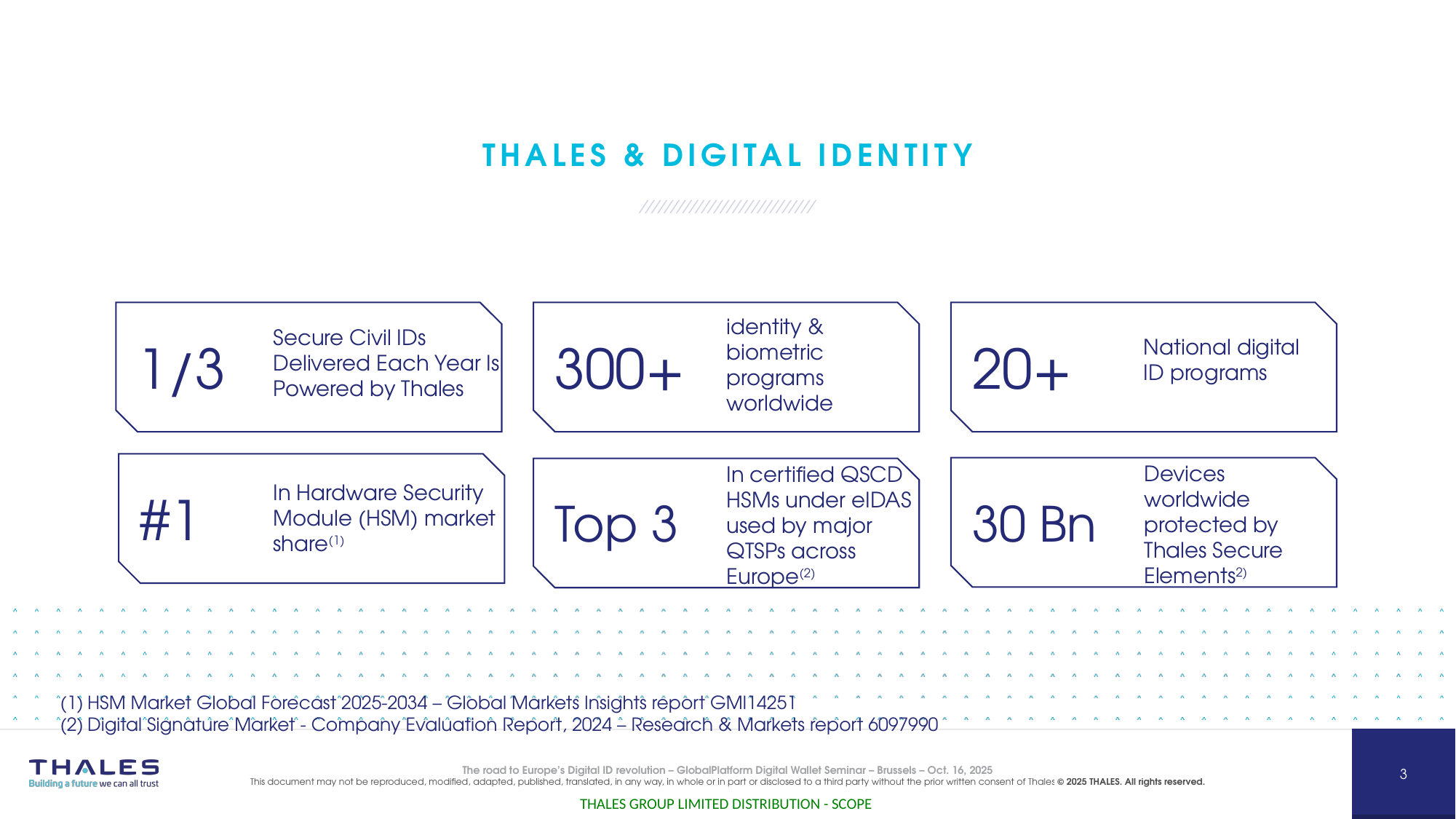

# Thales & Digital Identity
1/3
300+
20+
identity & biometric programs worldwide
Secure Civil IDs Delivered Each Year Is Powered by Thales
National digital ID programs
#1
30 Bn
Top 3
Devices worldwide protected by Thales Secure Elements2)
In certified QSCD HSMs under eIDAS used by major QTSPs across Europe(2)
In Hardware Security Module (HSM) market share(1)
HSM Market Global Forecast 2025-2034 – Global Markets Insights report GMI14251
Digital Signature Market - Company Evaluation Report, 2024 – Research & Markets report 6097990